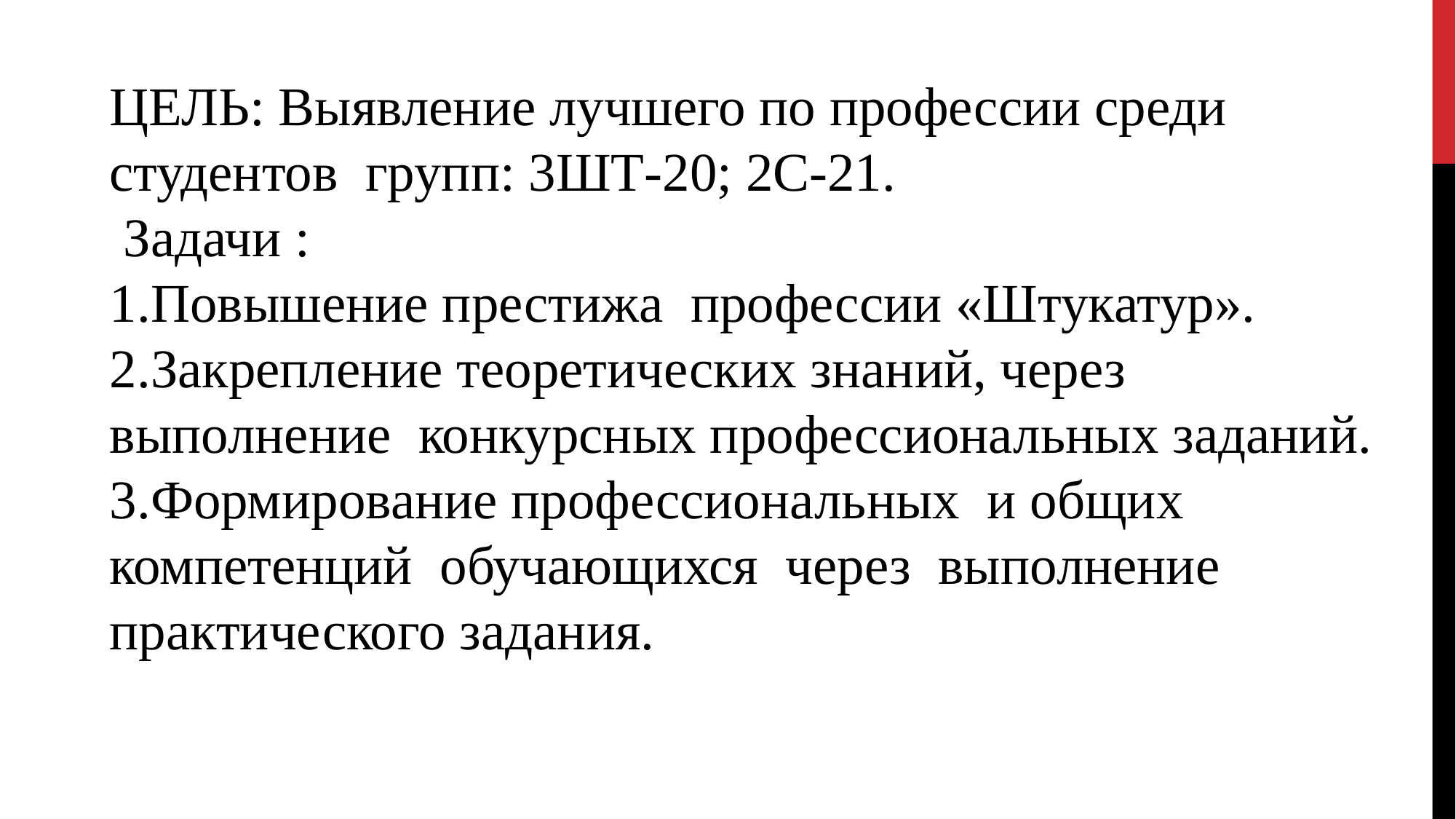

ЦЕЛЬ: Выявление лучшего по профессии среди студентов  групп: 3ШТ-20; 2С-21.
 Задачи :
1.Повышение престижа  профессии «Штукатур».
2.Закрепление теоретических знаний, через  выполнение  конкурсных профессиональных заданий.
3.Формирование профессиональных  и общих компетенций  обучающихся  через  выполнение  практического задания.